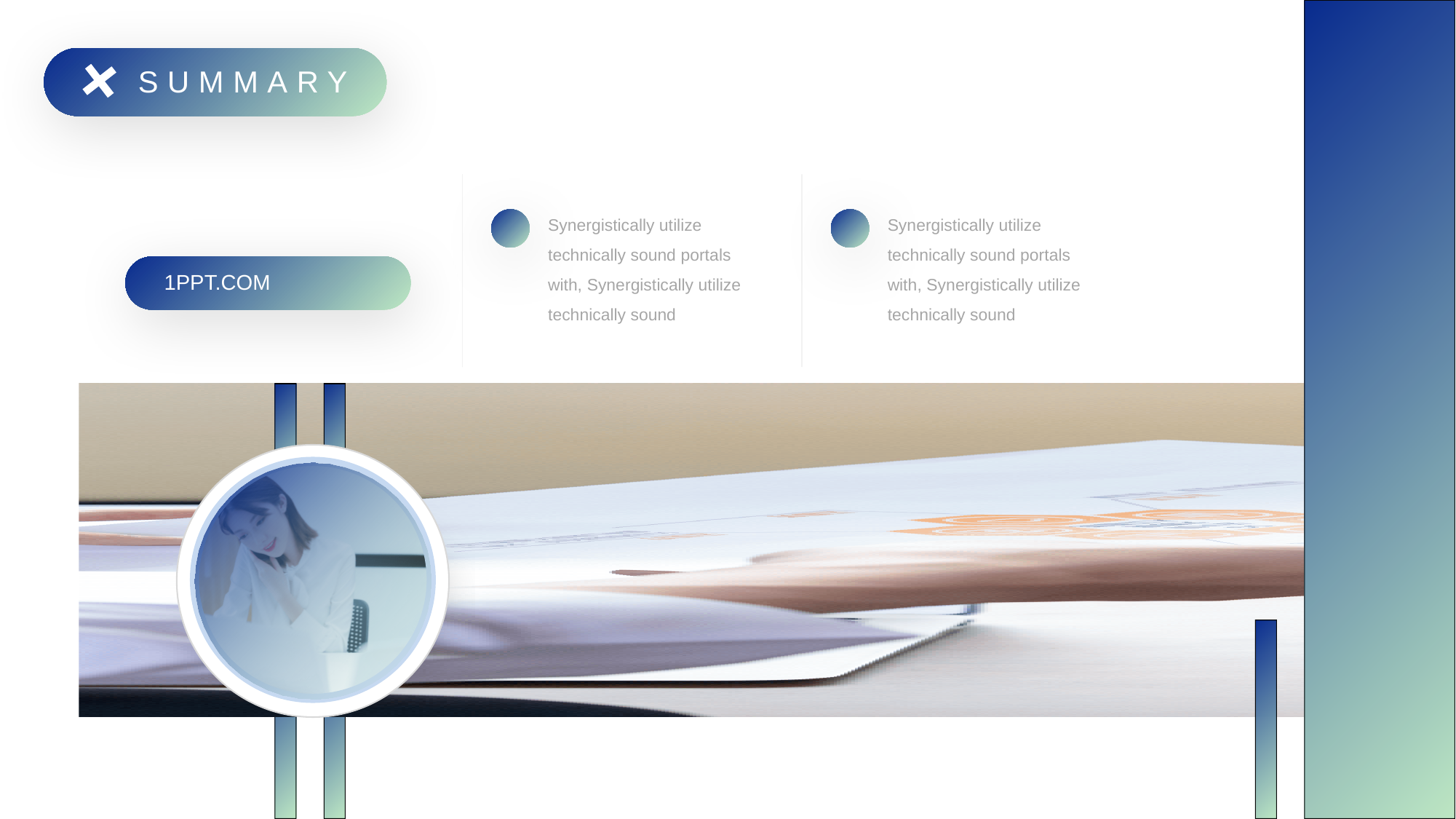

SUMMARY
Synergistically utilize technically sound portals with, Synergistically utilize technically sound
Synergistically utilize technically sound portals with, Synergistically utilize technically sound

1PPT.COM